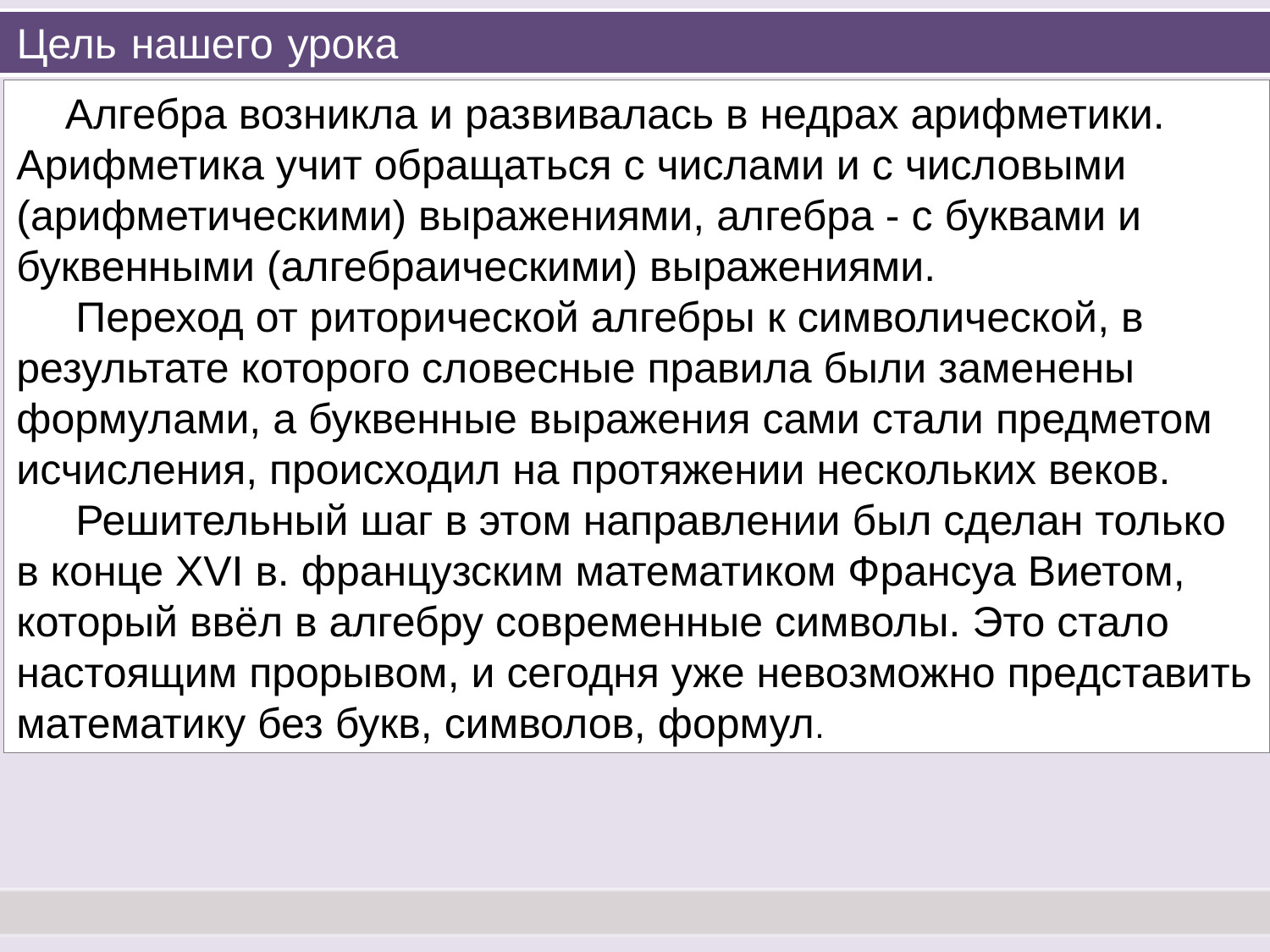

# Цель нашего урока

     Алгебра возникла и развивалась в недрах арифметики. Арифметика учит обращаться с числами и с числовыми (арифметическими) выражениями, алгебра - с буквами и буквенными (алгебраическими) выражениями.
     Переход от риторической алгебры к символической, в результате которого словесные правила были заменены формулами, а буквенные выражения сами стали предметом исчисления, происходил на протяжении нескольких веков.
     Решительный шаг в этом направлении был сделан только в конце XVI в. французским математиком Франсуа Виетом, который ввёл в алгебру современные символы. Это стало настоящим прорывом, и сегодня уже невозможно представить математику без букв, символов, формул.